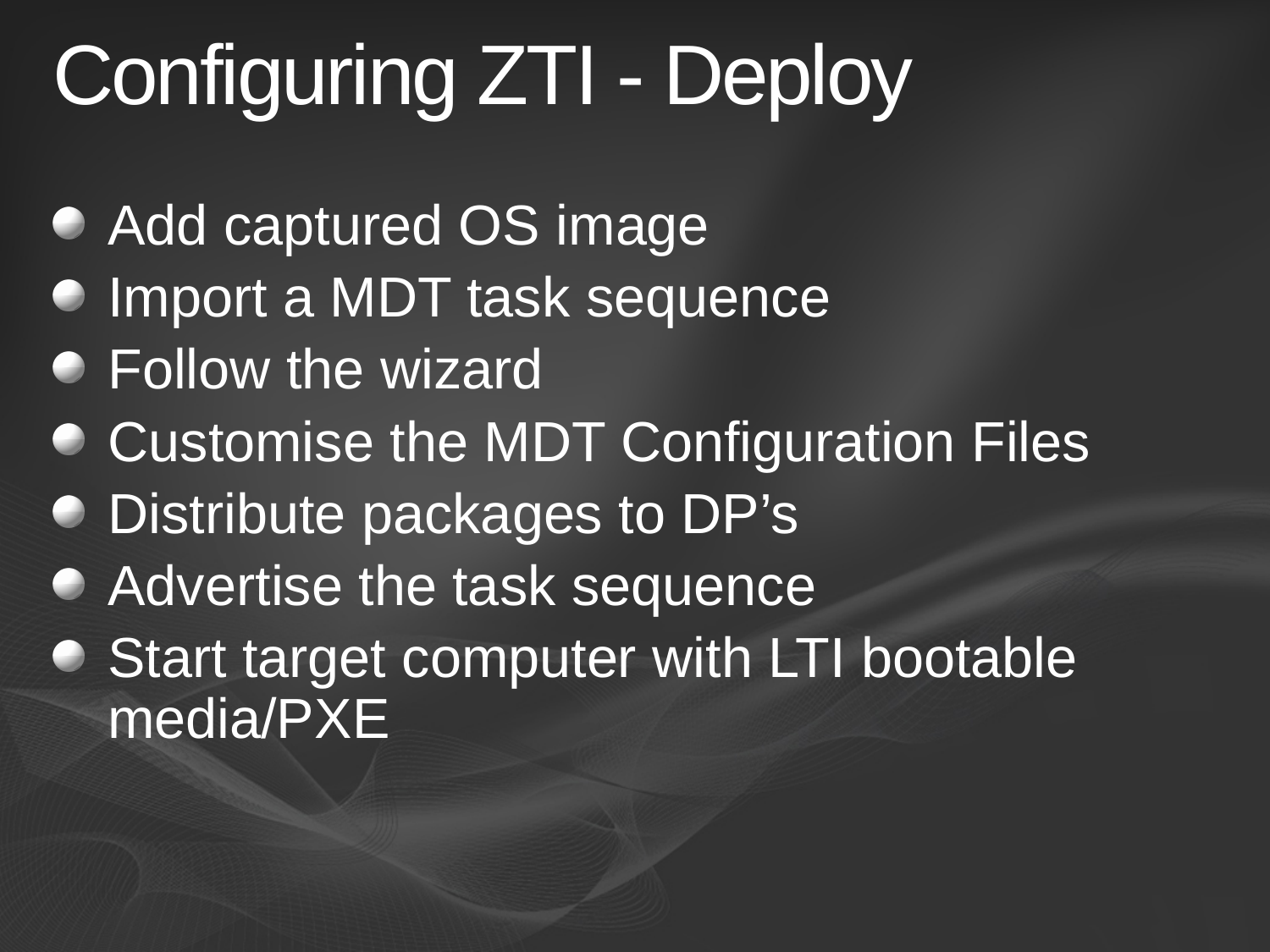

# Configuring ZTI - Deploy
Add captured OS image
Import a MDT task sequence
Follow the wizard
Customise the MDT Configuration Files
Distribute packages to DP’s
Advertise the task sequence
Start target computer with LTI bootable media/PXE